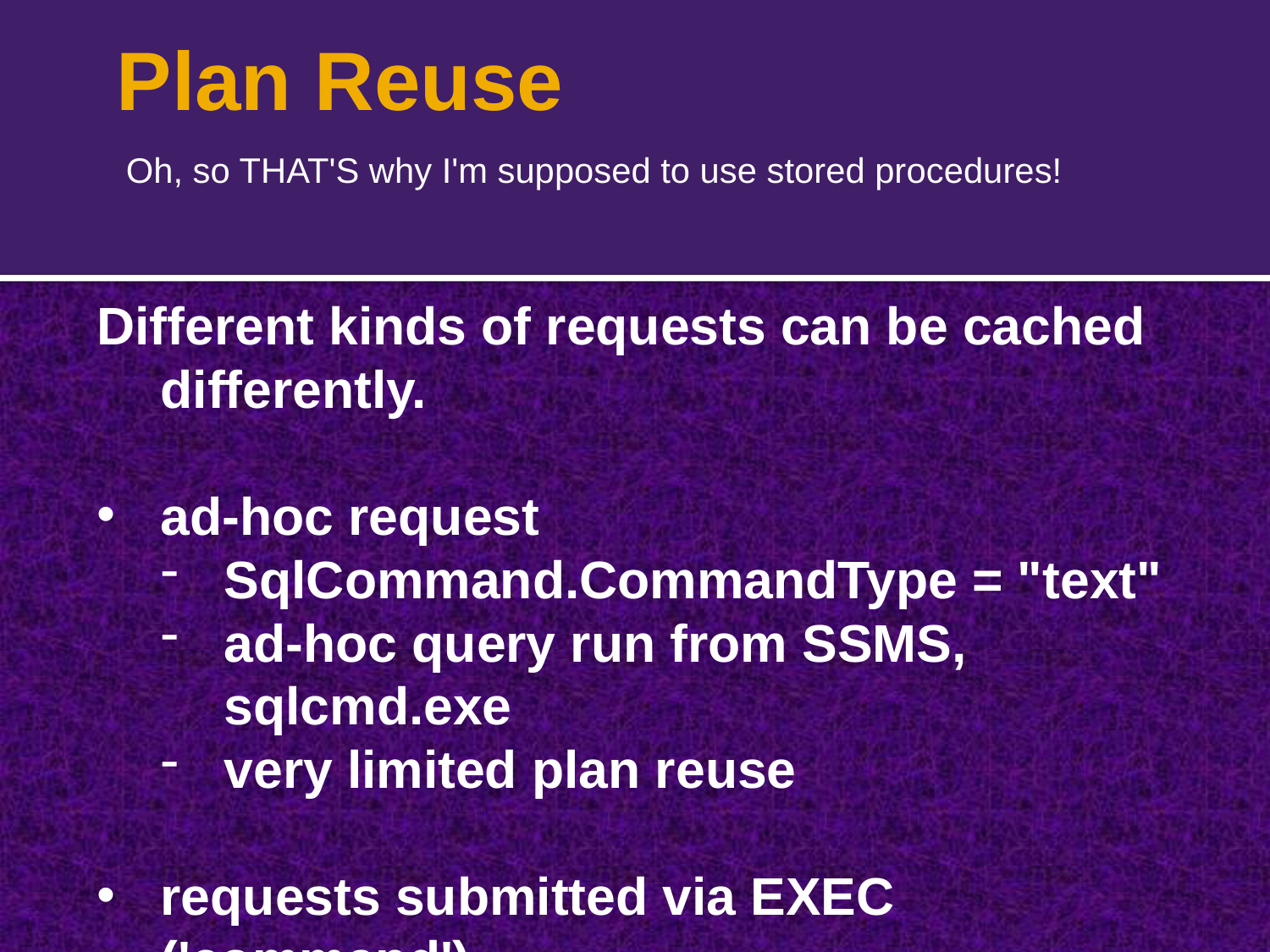

# Plan Reuse
Oh, so THAT'S why I'm supposed to use stored procedures!
Different kinds of requests can be cached differently.

ad-hoc request
SqlCommand.CommandType = "text"
ad-hoc query run from SSMS, sqlcmd.exe
very limited plan reuse

requests submitted via EXEC ('command')
(special case of ad-hoc request)